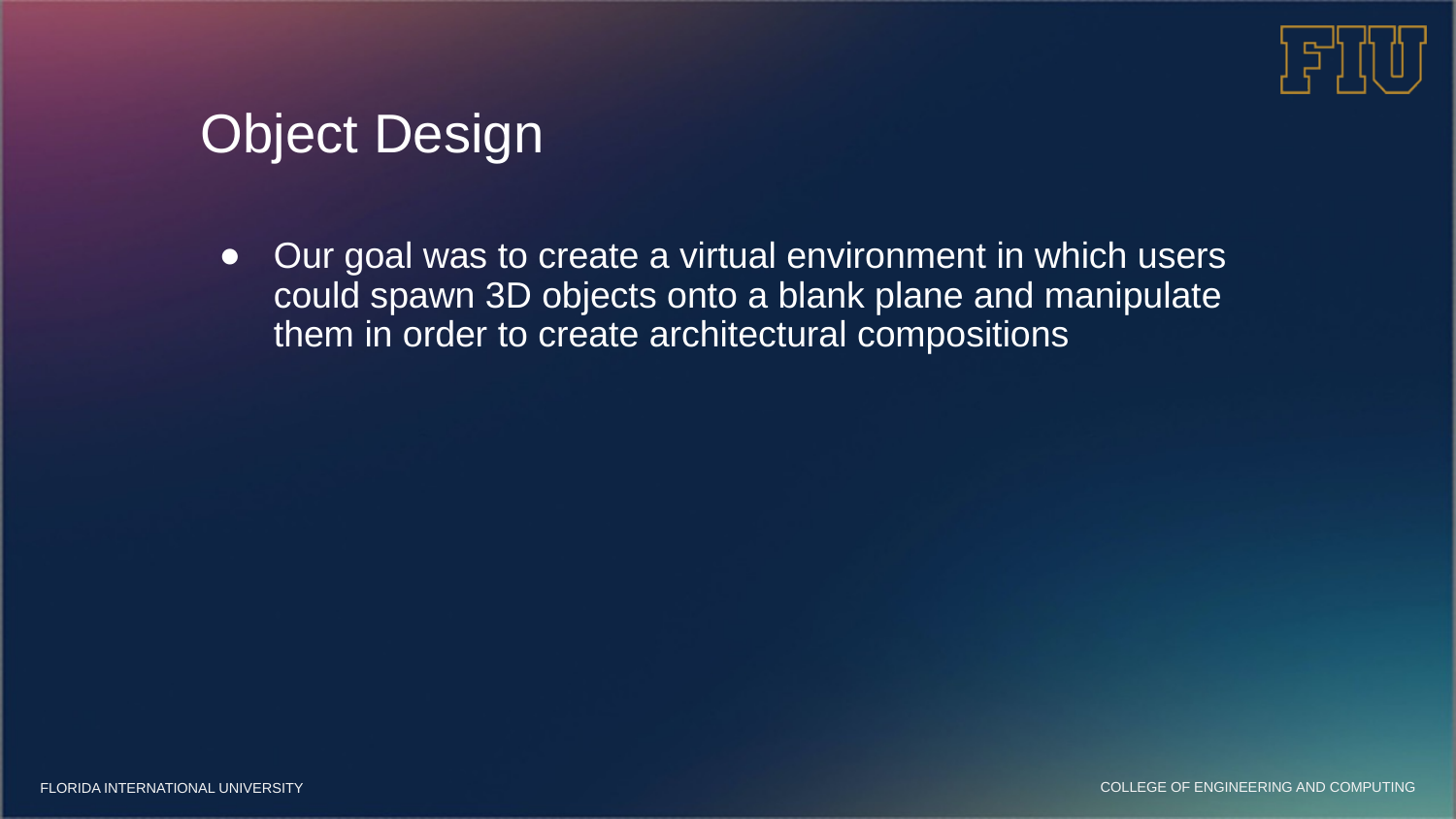

# Object Design
Our goal was to create a virtual environment in which users could spawn 3D objects onto a blank plane and manipulate them in order to create architectural compositions